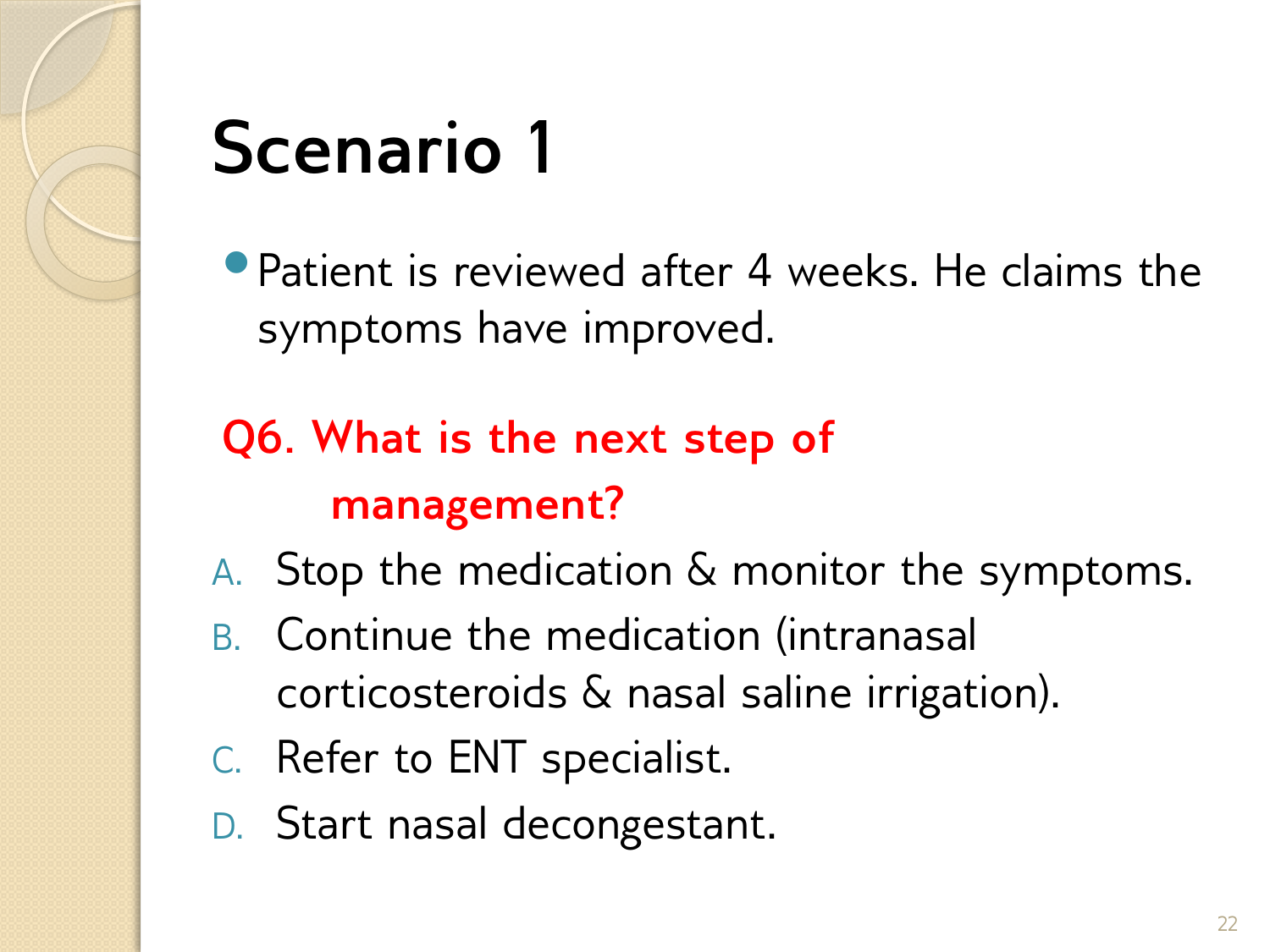

# Scenario 1
Patient is reviewed after 4 weeks. He claims the symptoms have improved.

Q6. What is the next step of
       management?
Stop the medication & monitor the symptoms.
Continue the medication (intranasal corticosteroids & nasal saline irrigation).
Refer to ENT specialist.
Start nasal decongestant.

22